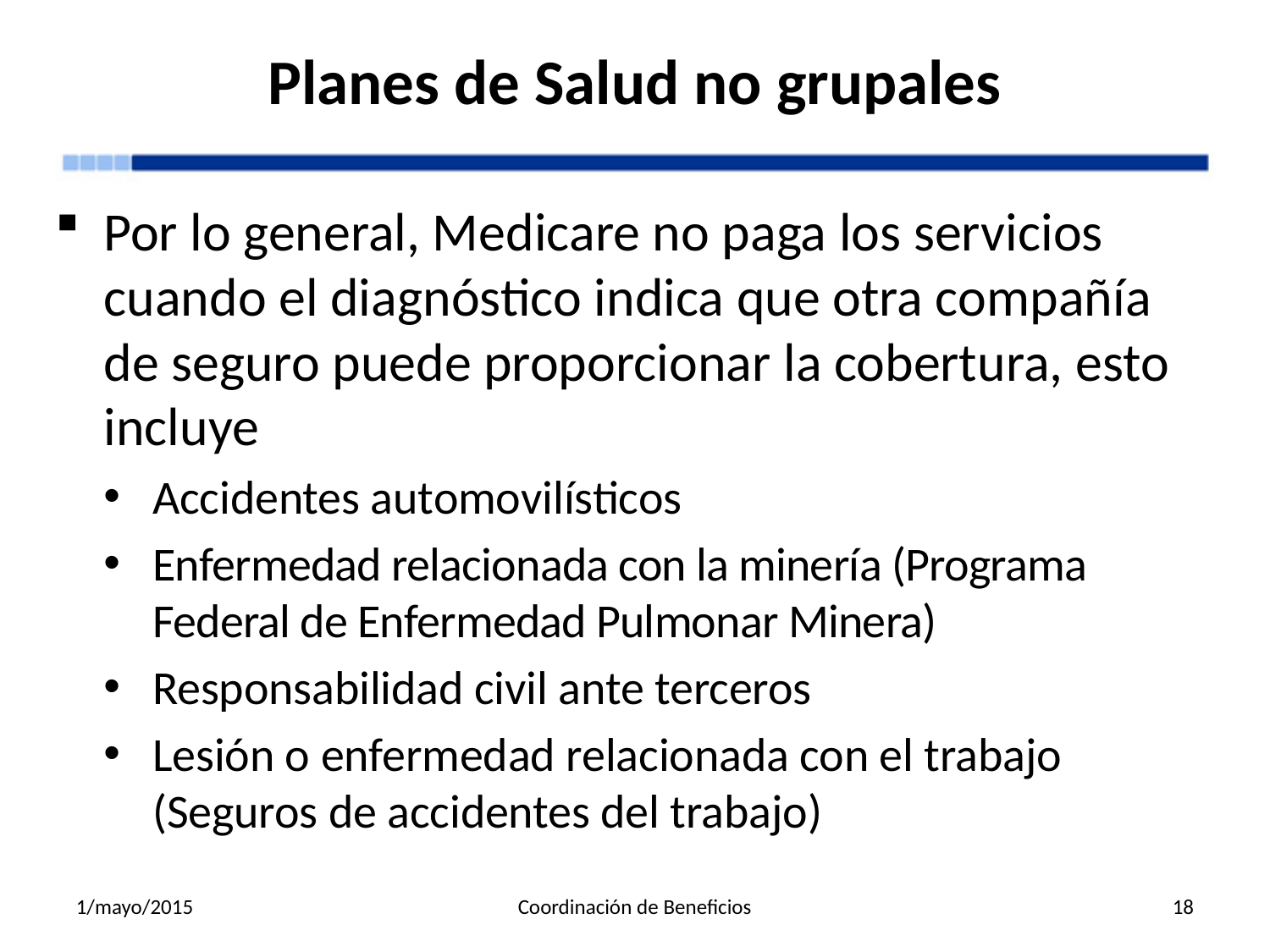

# Planes de Salud no grupales
Por lo general, Medicare no paga los servicios cuando el diagnóstico indica que otra compañía de seguro puede proporcionar la cobertura, esto incluye
Accidentes automovilísticos
Enfermedad relacionada con la minería (Programa Federal de Enfermedad Pulmonar Minera)
Responsabilidad civil ante terceros
Lesión o enfermedad relacionada con el trabajo (Seguros de accidentes del trabajo)
1/mayo/2015
Coordinación de Beneficios
18